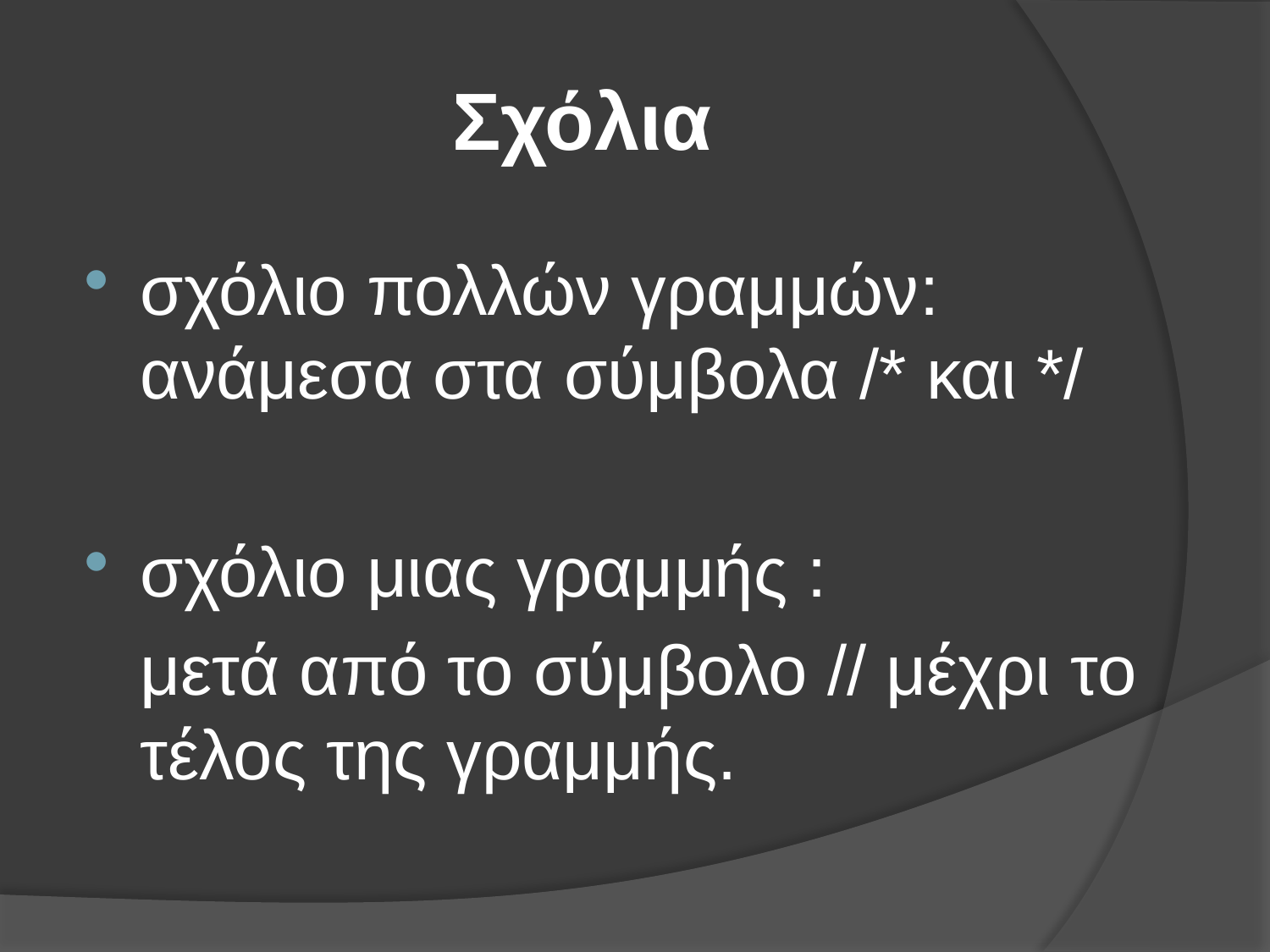

# Σχόλια
σχόλιο πολλών γραμμών: ανάμεσα στα σύμβολα /* και */

σχόλιο μιας γραμμής :
	μετά από το σύμβολο // μέχρι το τέλος της γραμμής.